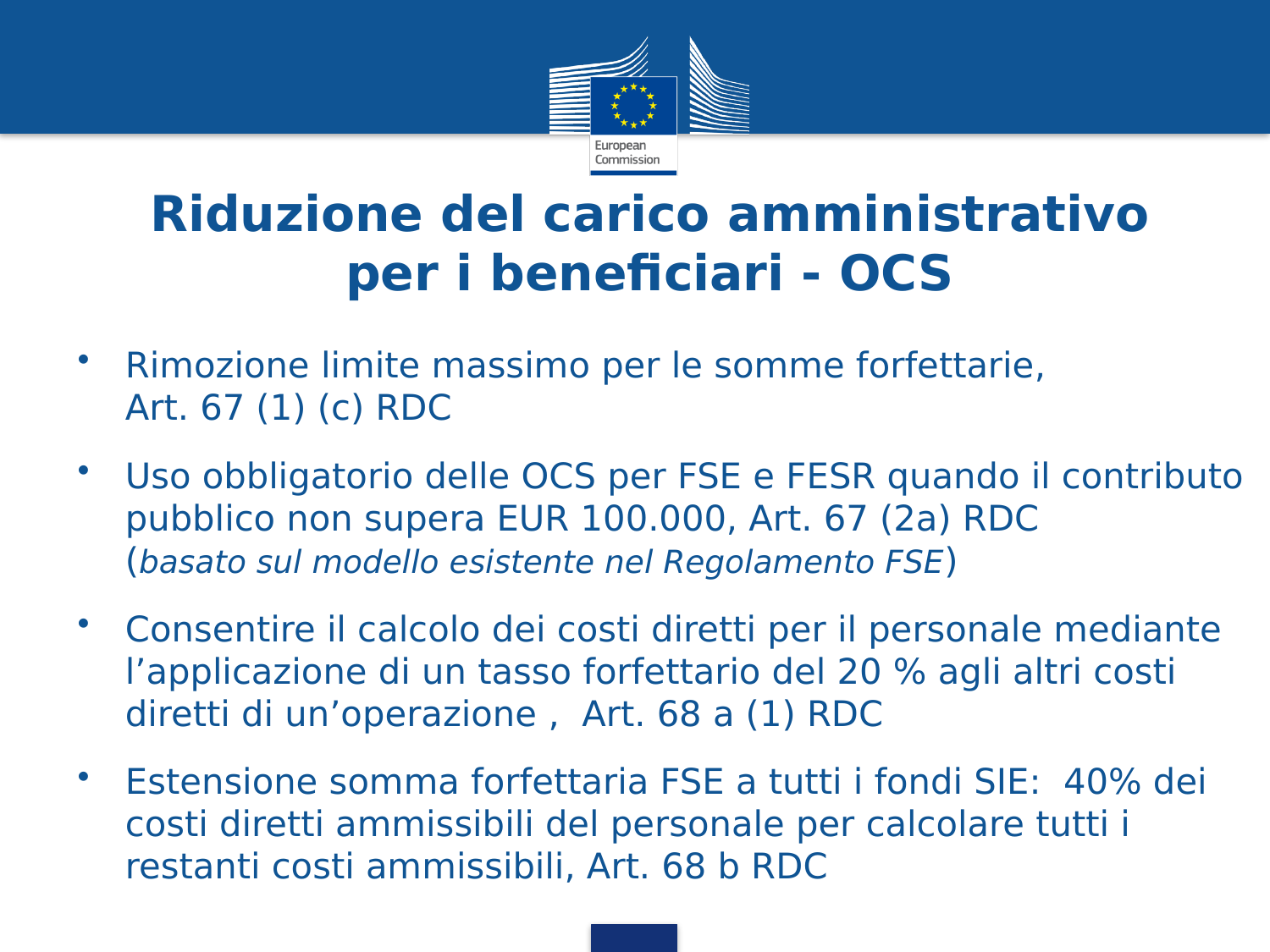

# Riduzione del carico amministrativo per i beneficiari - OCS
Rimozione limite massimo per le somme forfettarie,
Art. 67 (1) (c) RDC
Uso obbligatorio delle OCS per FSE e FESR quando il contributo pubblico non supera EUR 100.000, Art. 67 (2a) RDC
(basato sul modello esistente nel Regolamento FSE)
Consentire il calcolo dei costi diretti per il personale mediante l’applicazione di un tasso forfettario del 20 % agli altri costi diretti di un’operazione ,  Art. 68 a (1) RDC
Estensione somma forfettaria FSE a tutti i fondi SIE:  40% dei costi diretti ammissibili del personale per calcolare tutti i restanti costi ammissibili, Art. 68 b RDC